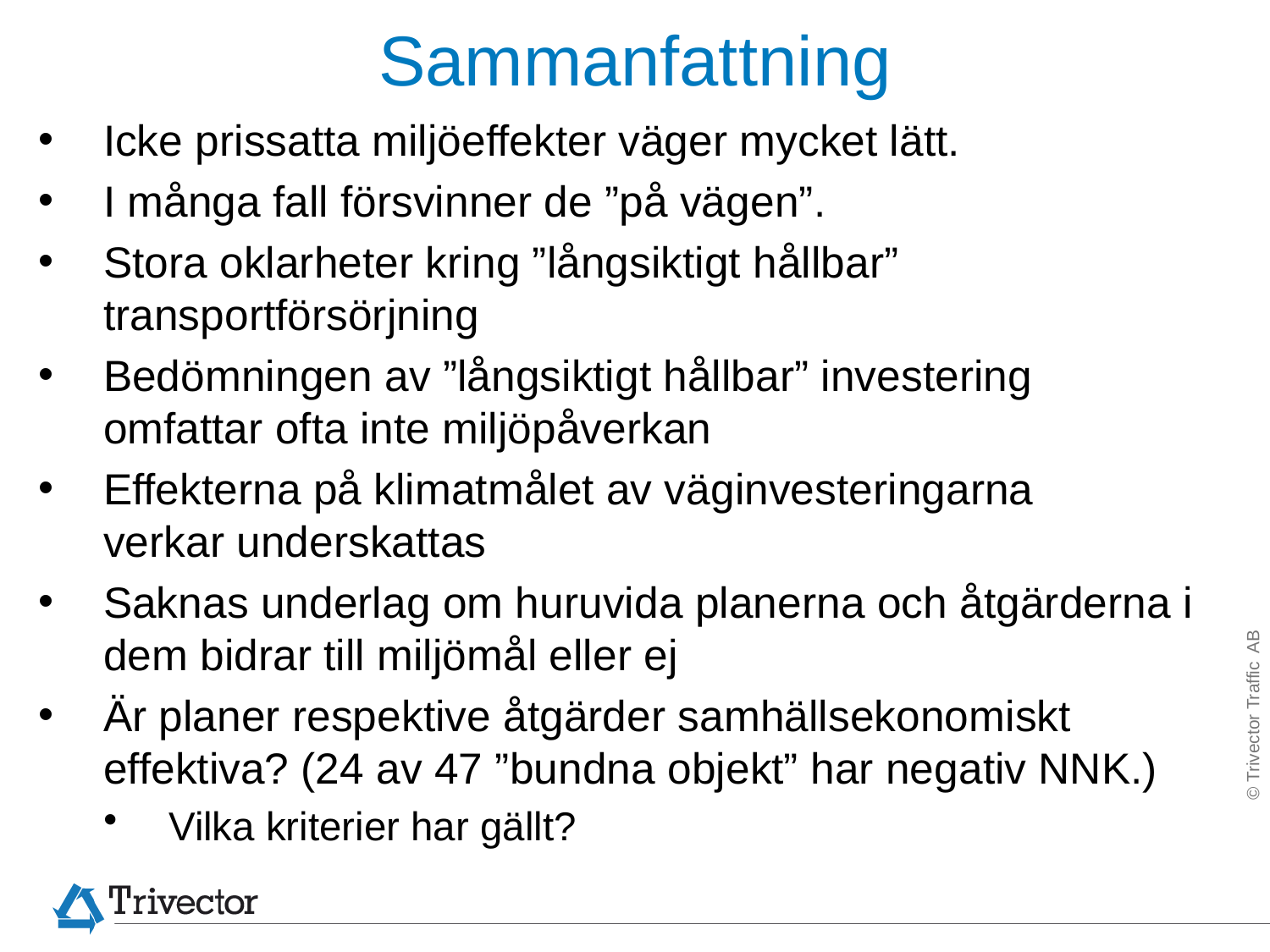

# Sammanfattning
Icke prissatta miljöeffekter väger mycket lätt.
I många fall försvinner de ”på vägen”.
Stora oklarheter kring ”långsiktigt hållbar” transportförsörjning
Bedömningen av ”långsiktigt hållbar” investering
omfattar ofta inte miljöpåverkan
Effekterna på klimatmålet av väginvesteringarna
verkar underskattas
Saknas underlag om huruvida planerna och åtgärderna i dem bidrar till miljömål eller ej
Är planer respektive åtgärder samhällsekonomiskt effektiva? (24 av 47 ”bundna objekt” har negativ NNK.)
Vilka kriterier har gällt?